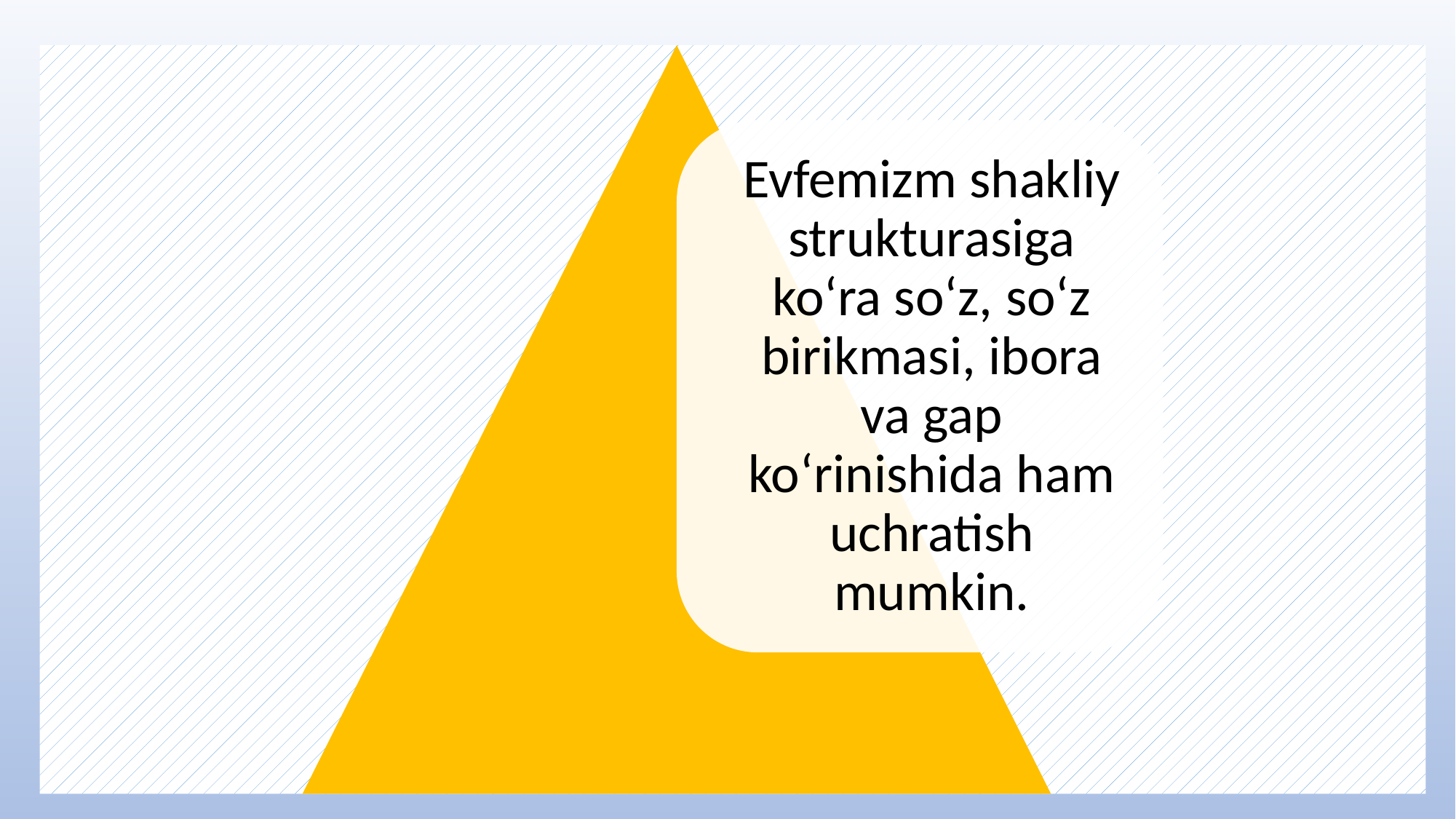

Evfemizm shakliy strukturasiga ko‘ra so‘z, so‘z birikmasi, ibora va gap ko‘rinishida ham uchratish mumkin.